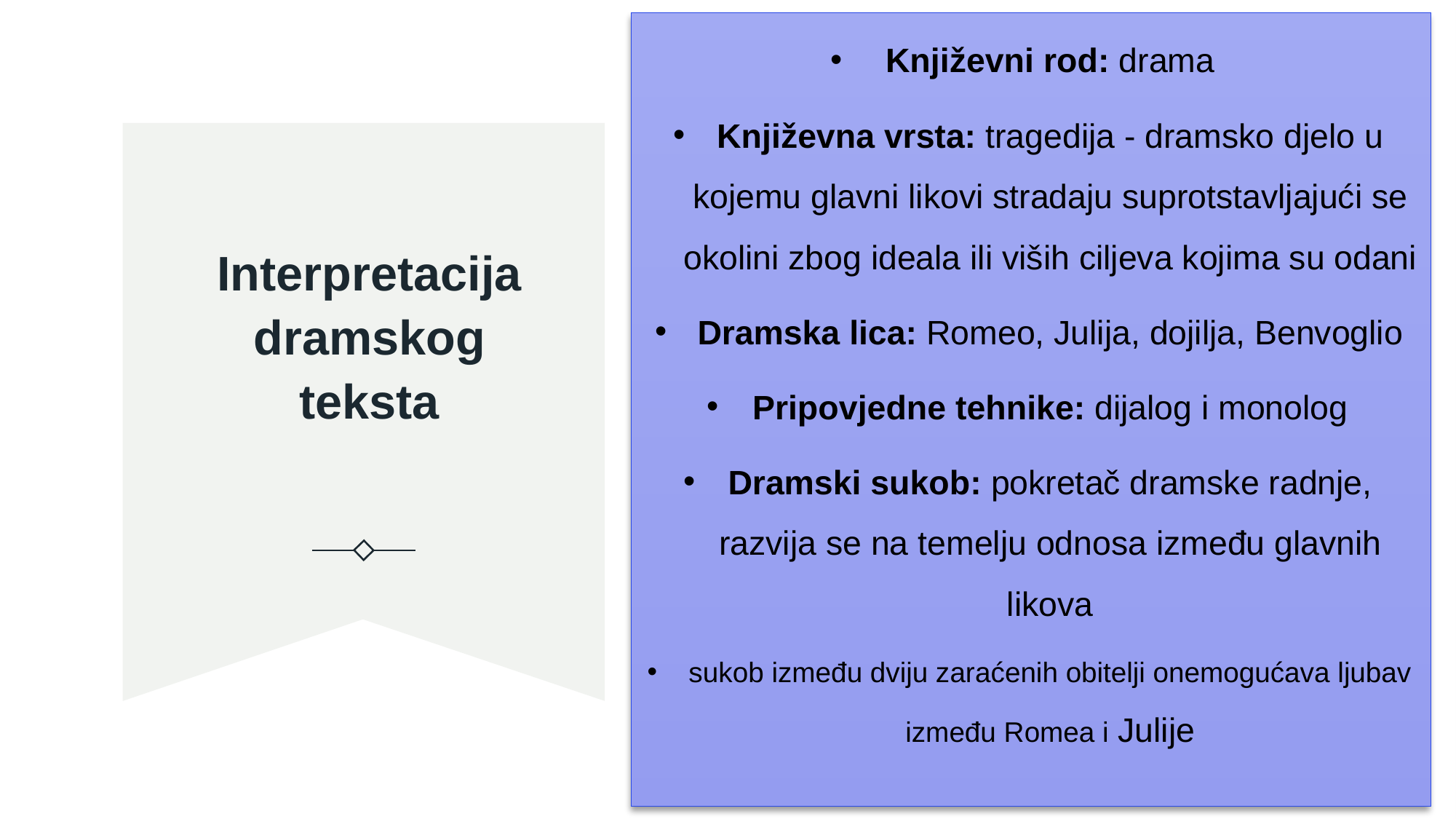

Književni rod: drama
Književna vrsta: tragedija - dramsko djelo u kojemu glavni likovi stradaju suprotstavljajući se okolini zbog ideala ili viših ciljeva kojima su odani
Dramska lica: Romeo, Julija, dojilja, Benvoglio
Pripovjedne tehnike: dijalog i monolog
Dramski sukob: pokretač dramske radnje, razvija se na temelju odnosa između glavnih likova
sukob između dviju zaraćenih obitelji onemogućava ljubav između Romea i Julije

# Interpretacija dramskog teksta